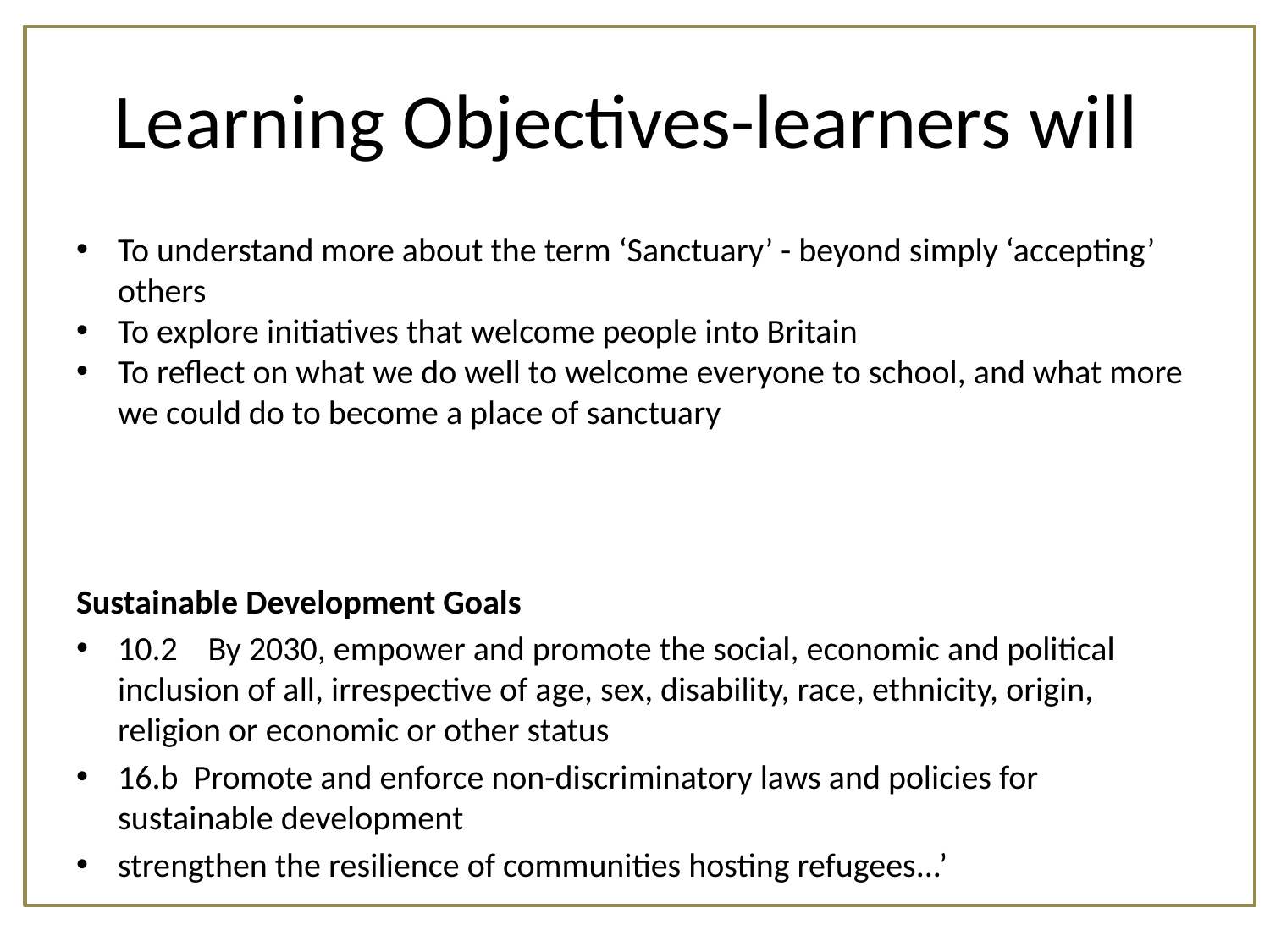

# Learning Objectives-learners will
To understand more about the term ‘Sanctuary’ - beyond simply ‘accepting’ others
To explore initiatives that welcome people into Britain
To reflect on what we do well to welcome everyone to school, and what more we could do to become a place of sanctuary

Sustainable Development Goals
10.2    By 2030, empower and promote the social, economic and political inclusion of all, irrespective of age, sex, disability, race, ethnicity, origin, religion or economic or other status
16.b  Promote and enforce non-discriminatory laws and policies for sustainable development
strengthen the resilience of communities hosting refugees...’